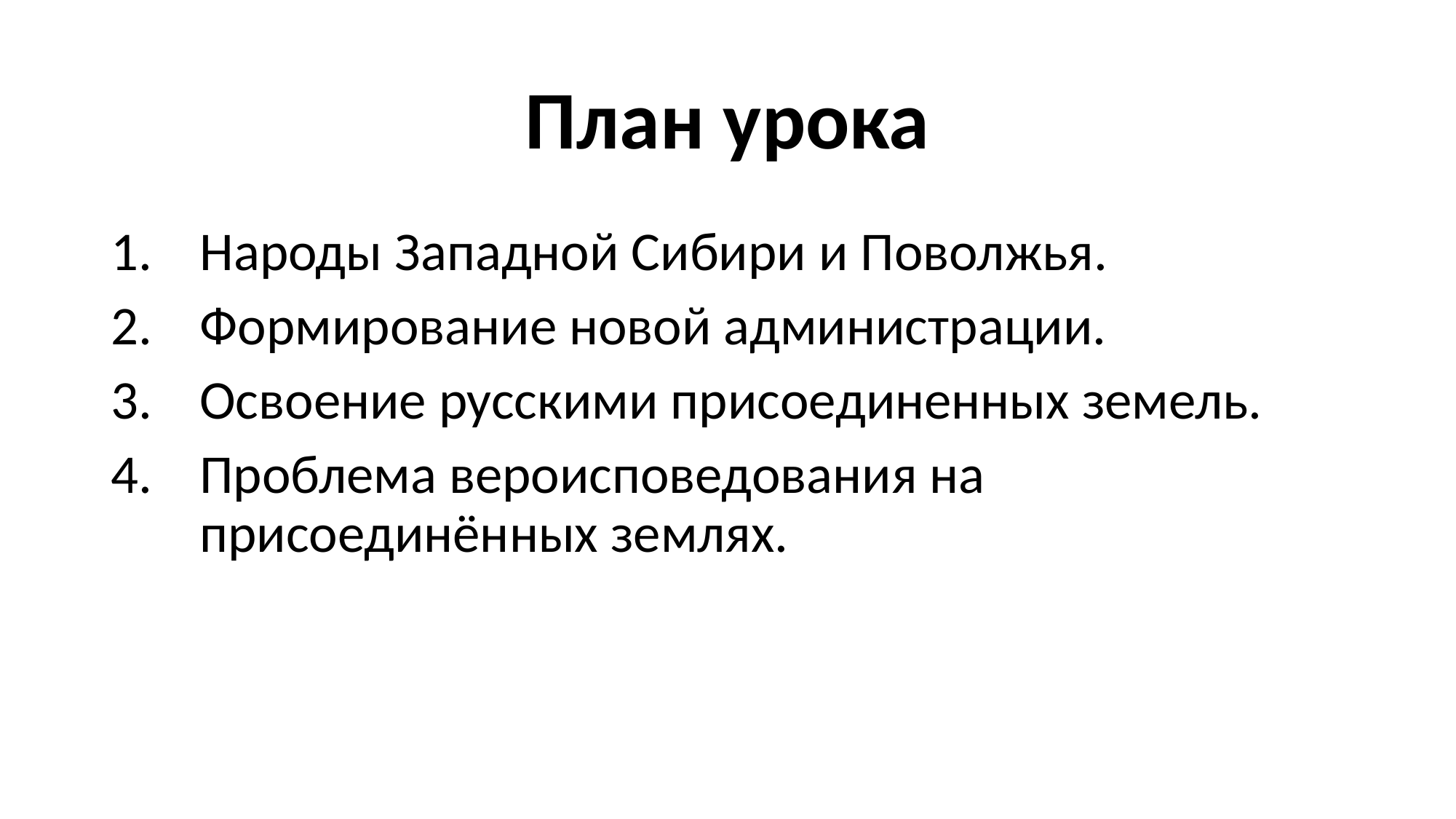

# План урока
Народы Западной Сибири и Поволжья.
Формирование новой администрации.
Освоение русскими присоединенных земель.
Проблема вероисповедования на присоединённых землях.